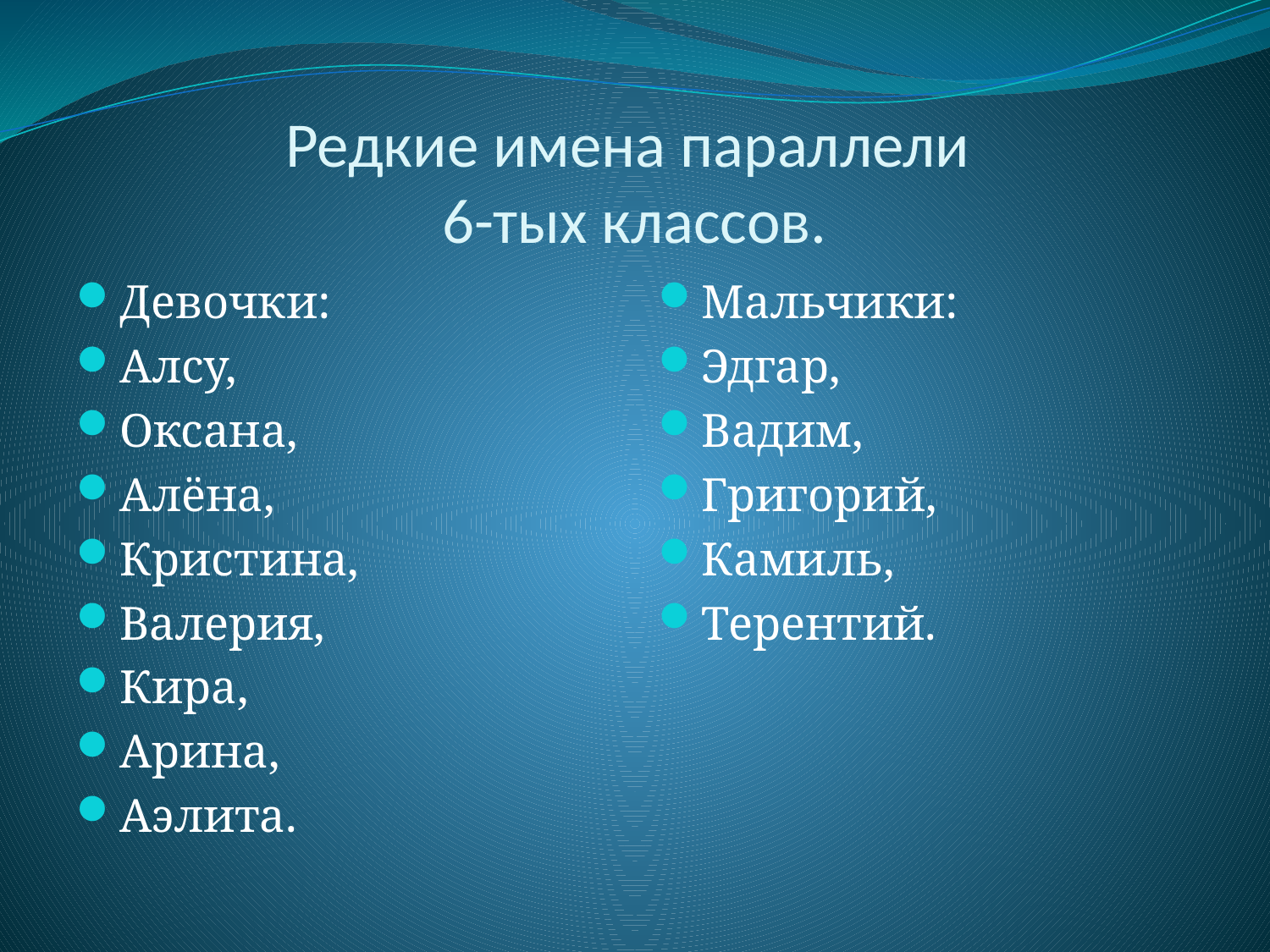

# Редкие имена параллели 6-тых классов.
Девочки:
Алсу,
Оксана,
Алёна,
Кристина,
Валерия,
Кира,
Арина,
Аэлита.

Мальчики:
Эдгар,
Вадим,
Григорий,
Камиль,
Терентий.